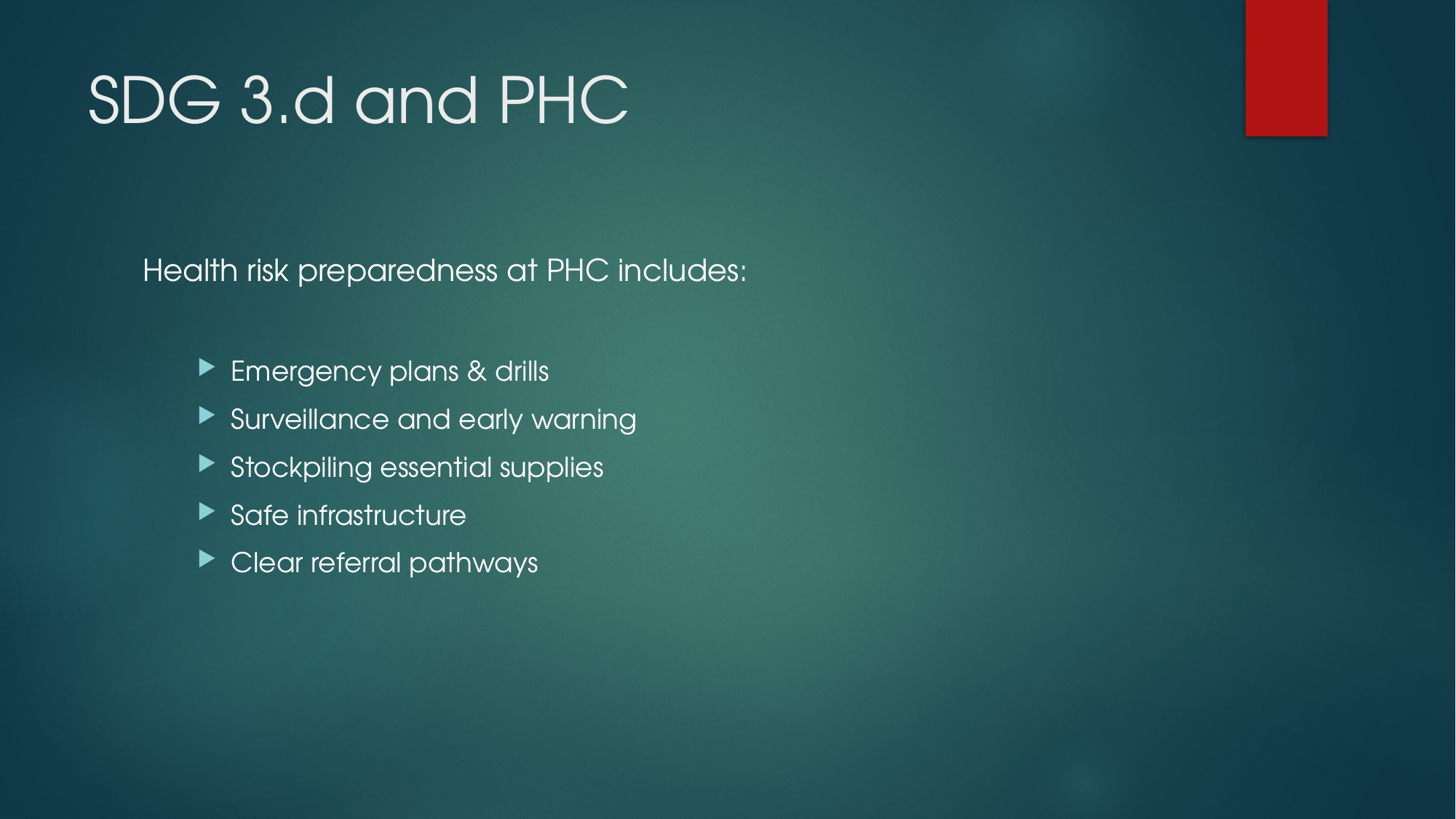

# SDG 3.d and PHC
Health risk preparedness at PHC includes:

Emergency plans & drills
Surveillance and early warning
Stockpiling essential supplies
Safe infrastructure
Clear referral pathways